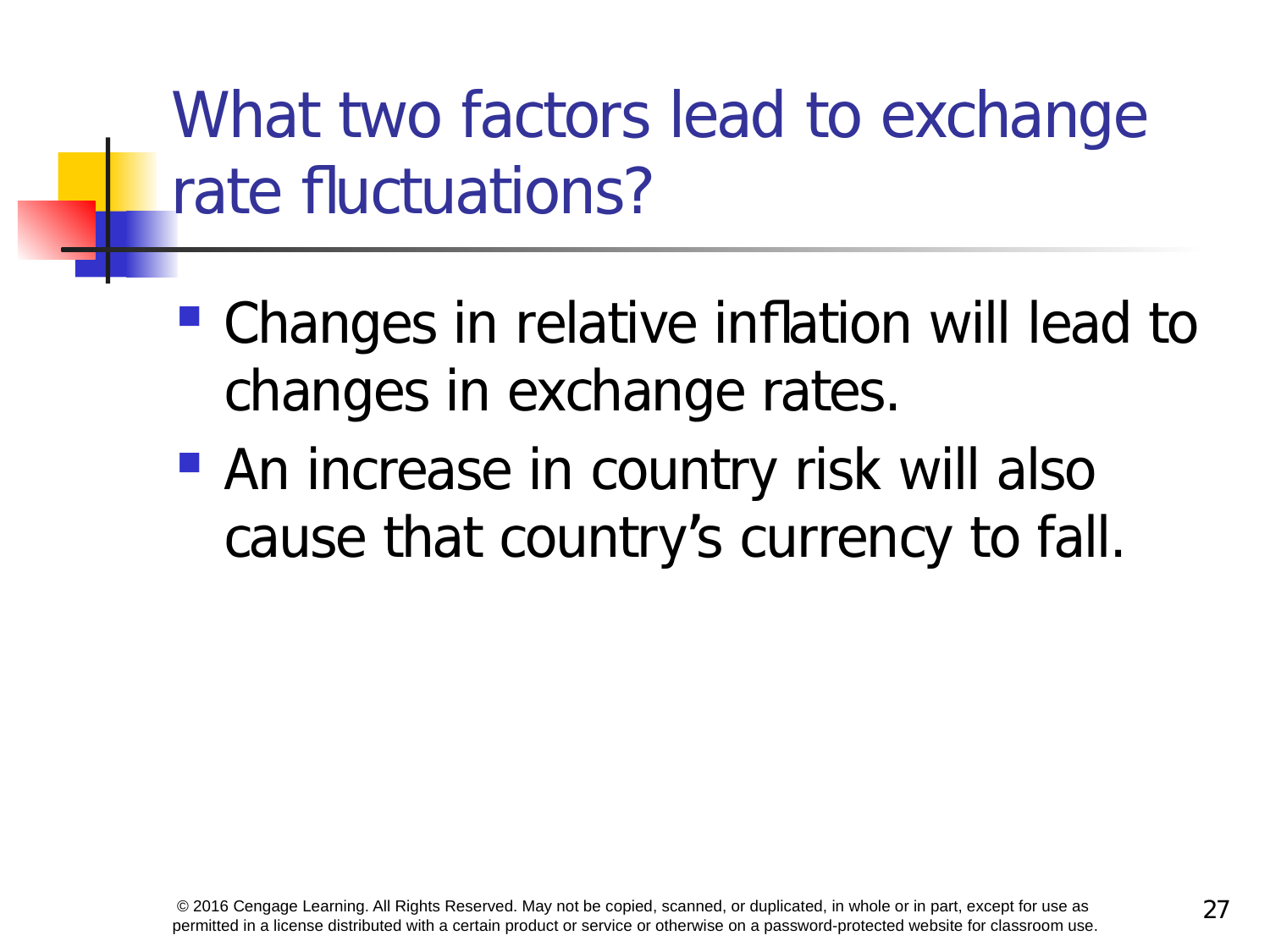

# What two factors lead to exchange rate fluctuations?
Changes in relative inflation will lead to changes in exchange rates.
An increase in country risk will also cause that country’s currency to fall.
27